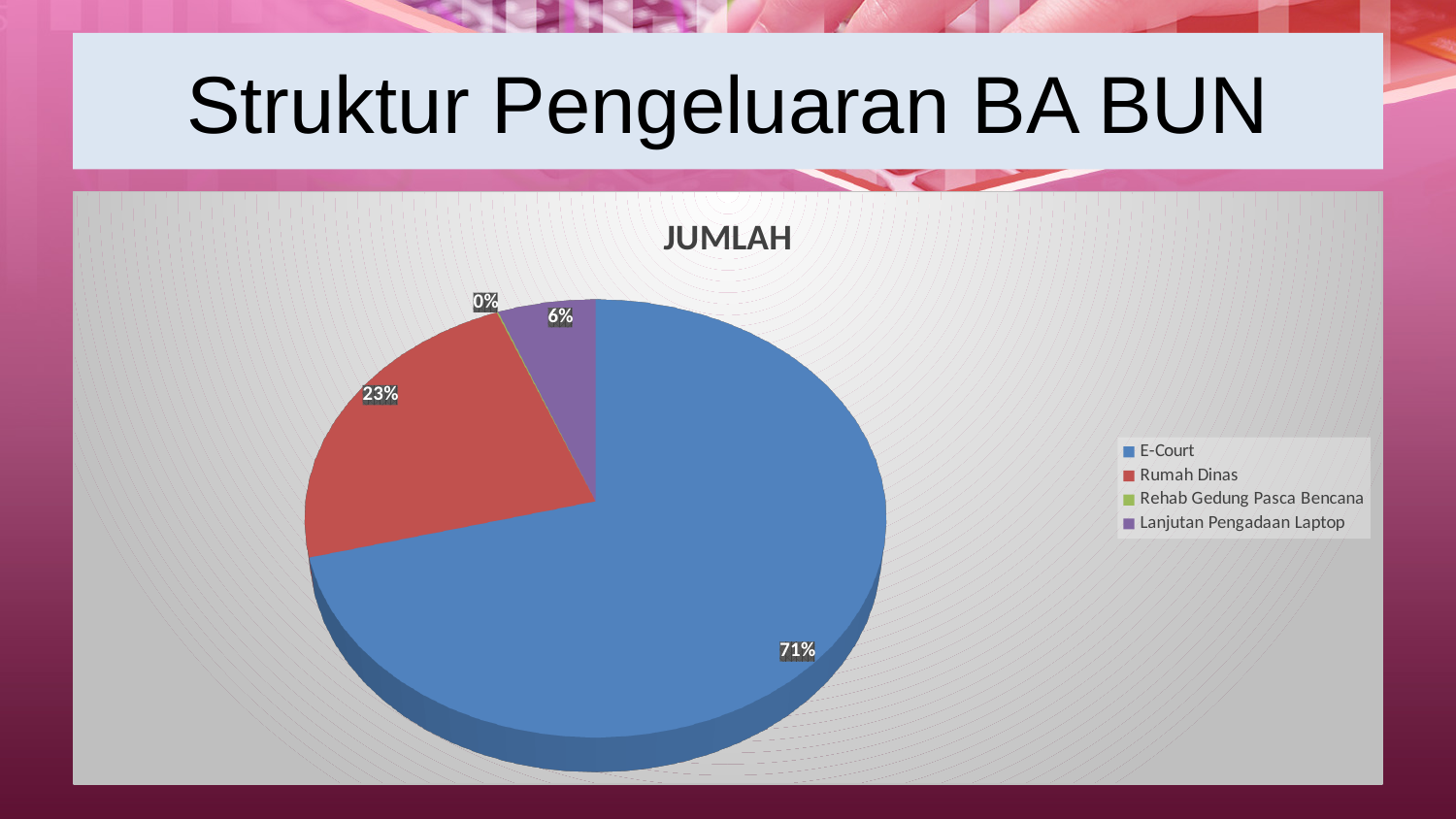

# Struktur Pengeluaran BA BUN

[unsupported chart]